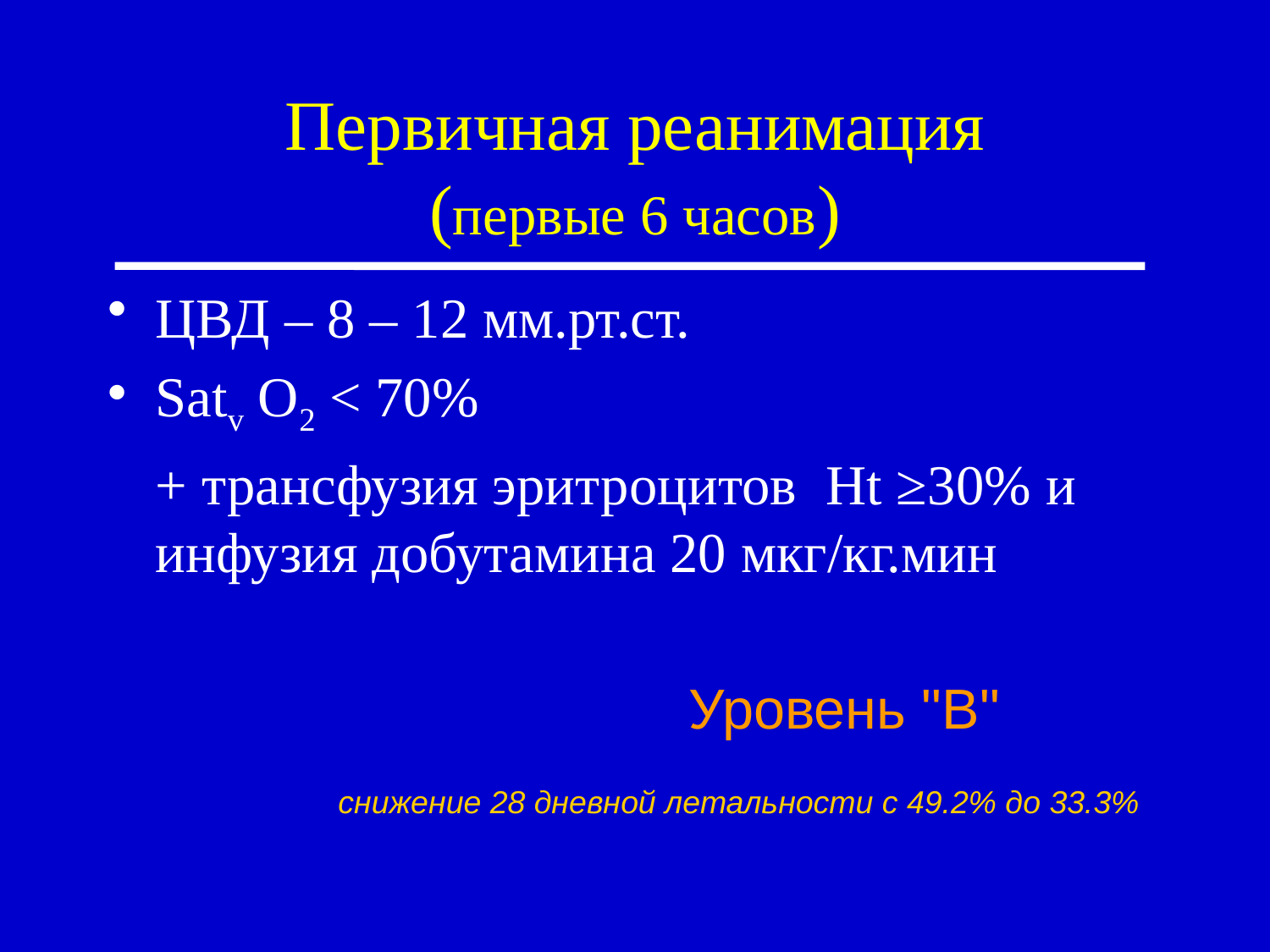

# Первичная реанимация (первые 6 часов)

ЦВД – 8 – 12 мм.рт.ст.
Satv O2 < 70%
	+ трансфузия эритроцитов  Ht ≥30% и инфузия добутамина 20 мкг/кг.мин
Уровень "В"
снижение 28 дневной летальности с 49.2% до 33.3%